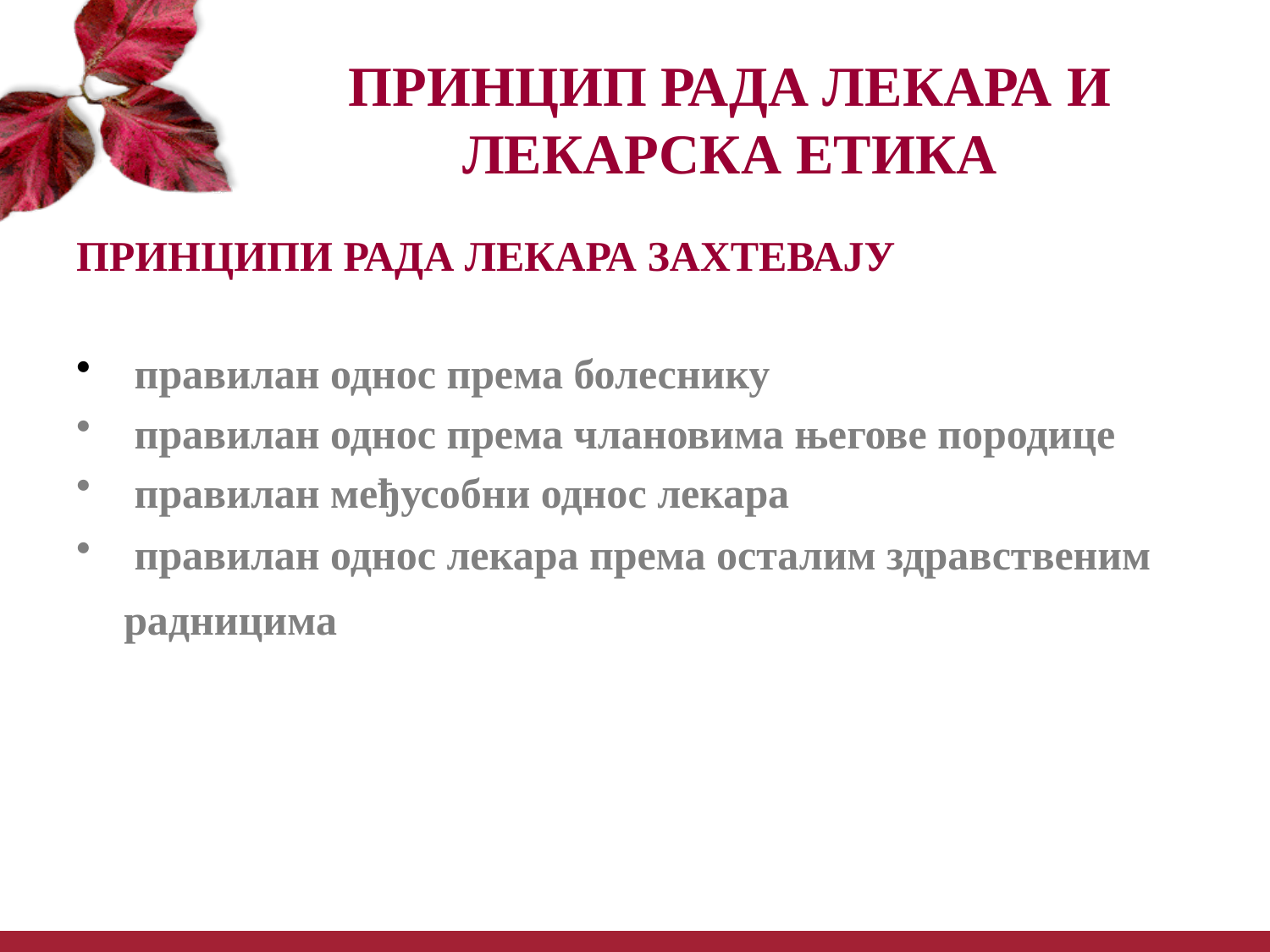

# ПРИНЦИП РАДА ЛЕКАРА И ЛЕКАРСКА ЕТИКА
ПРИНЦИПИ РАДА ЛЕКАРА ЗАХТЕВАЈУ

 правилан однос према болеснику
 правилан однос према члановима његове породице
 правилан међусобни однос лекара
 правилан однос лекара према осталим здравственим радницима